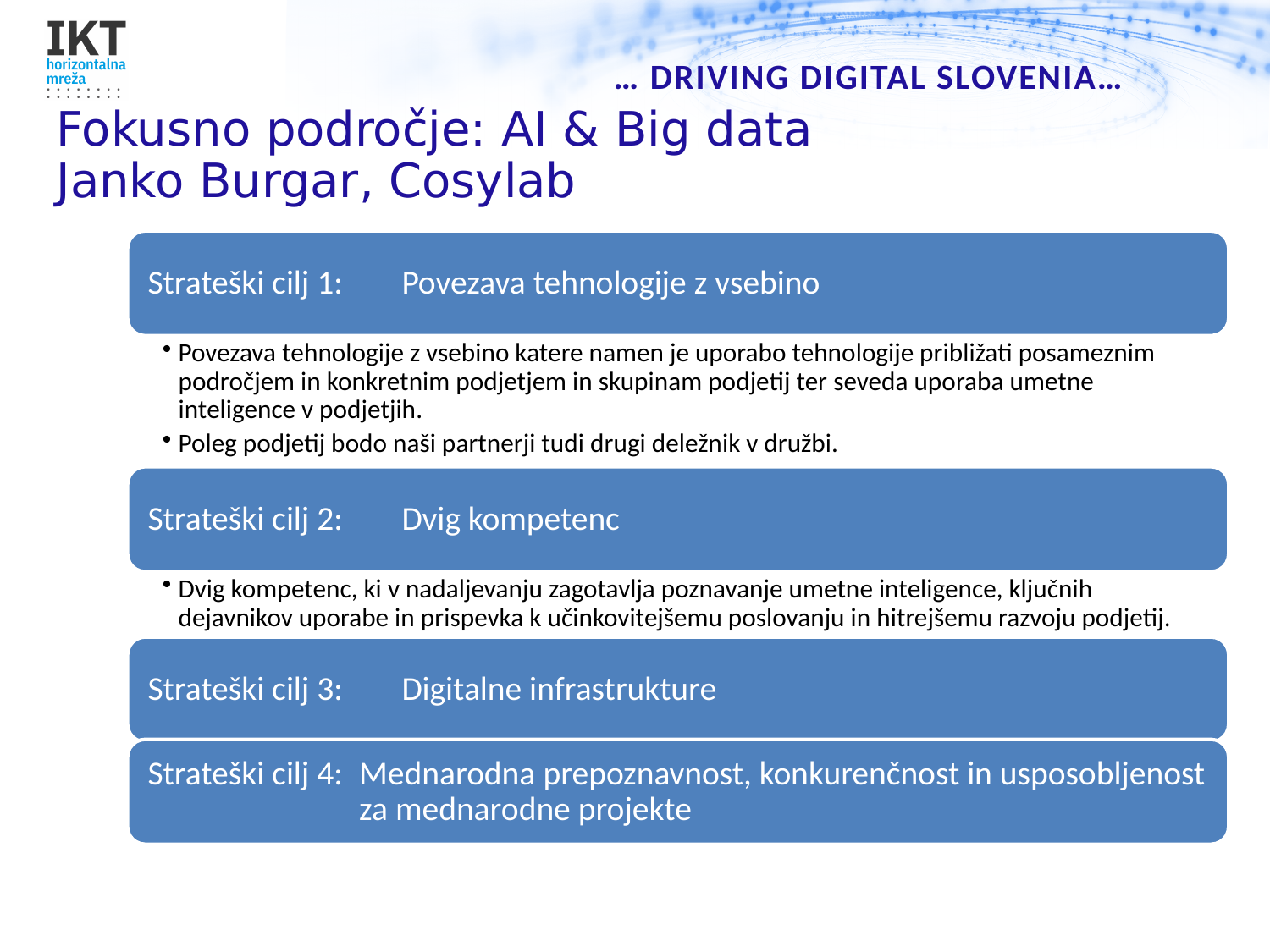

# Fokusno področje: AI & Big data Janko Burgar, Cosylab
Strateški cilj 1: 	Povezava tehnologije z vsebino
Povezava tehnologije z vsebino katere namen je uporabo tehnologije približati posameznim področjem in konkretnim podjetjem in skupinam podjetij ter seveda uporaba umetne inteligence v podjetjih.
Poleg podjetij bodo naši partnerji tudi drugi deležnik v družbi.
Strateški cilj 2: 	Dvig kompetenc
Dvig kompetenc, ki v nadaljevanju zagotavlja poznavanje umetne inteligence, ključnih dejavnikov uporabe in prispevka k učinkovitejšemu poslovanju in hitrejšemu razvoju podjetij.
Strateški cilj 3: 	Digitalne infrastrukture

Strateški cilj 4: 	Mednarodna prepoznavnost, konkurenčnost in usposobljenost za mednarodne projekte